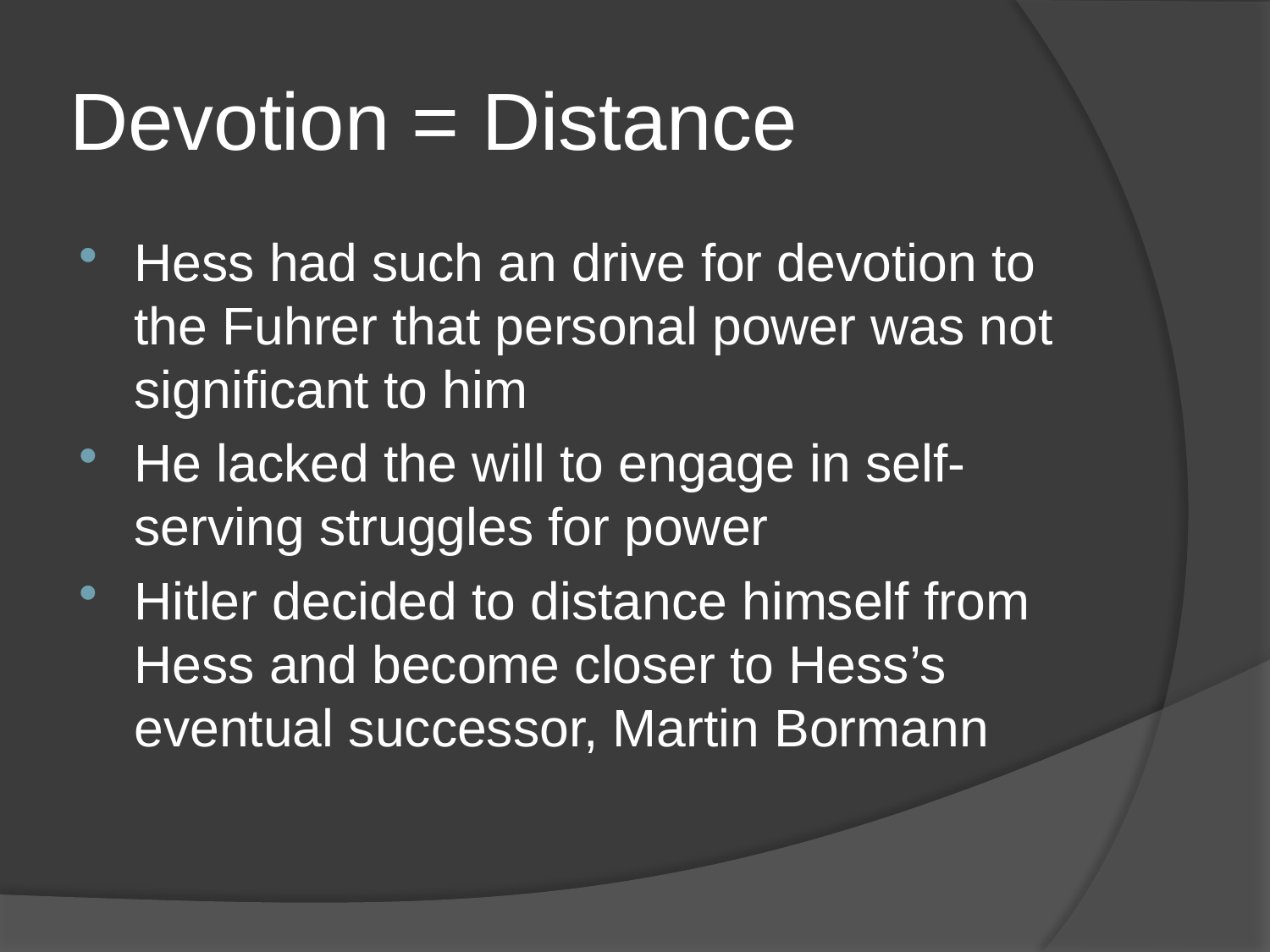

# Devotion = Distance
Hess had such an drive for devotion to the Fuhrer that personal power was not significant to him
He lacked the will to engage in self-serving struggles for power
Hitler decided to distance himself from Hess and become closer to Hess’s eventual successor, Martin Bormann